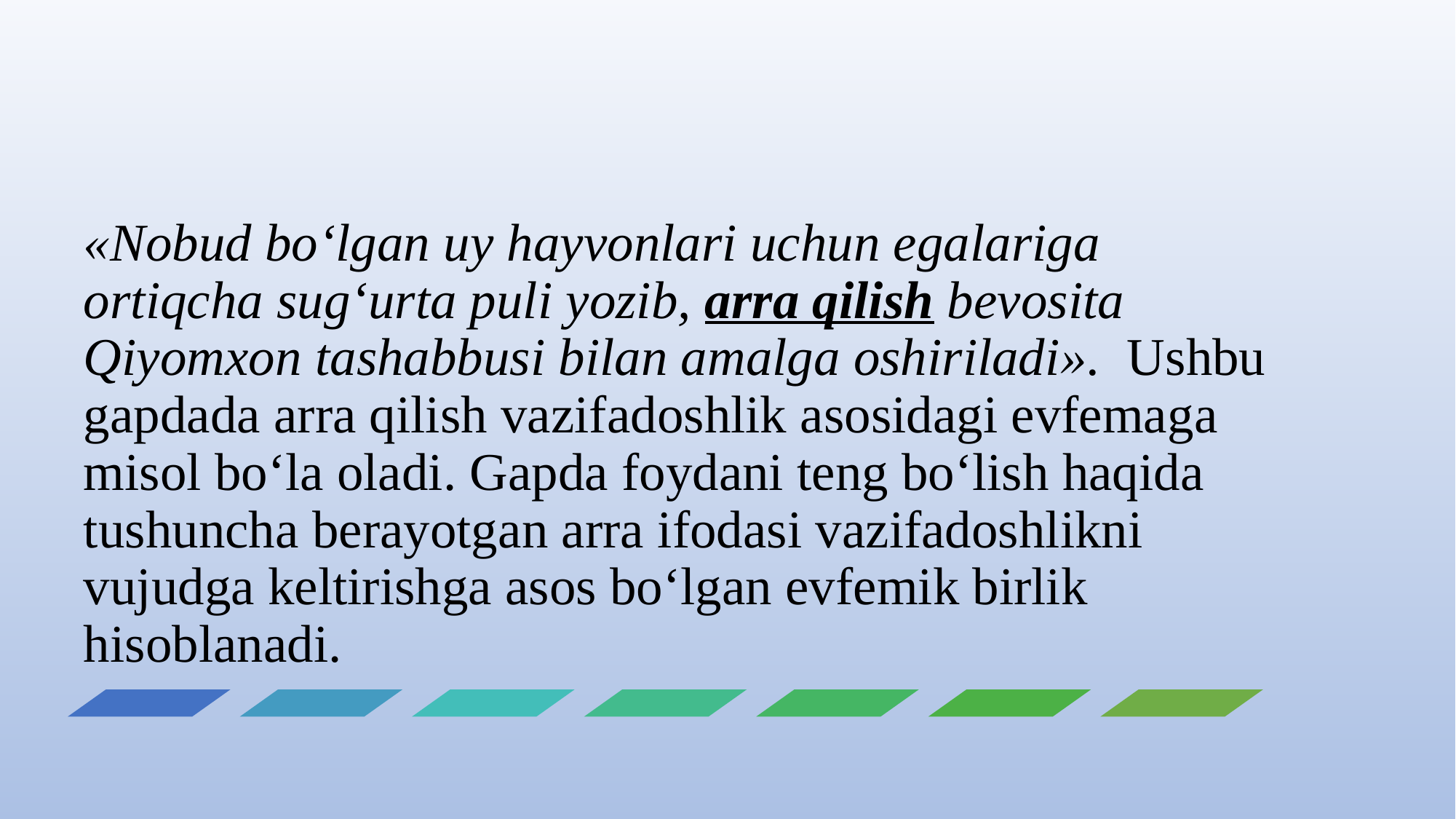

«Nobud bo‘lgan uy hayvonlari uchun egalariga ortiqcha sug‘urta puli yozib, arra qilish bevosita Qiyomxon tashabbusi bilan amalga oshiriladi».  Ushbu gapdada arra qilish vazifadoshlik asosidagi evfemaga misol bo‘la oladi. Gapda foydani teng bo‘lish haqida tushuncha berayotgan arra ifodasi vazifadoshlikni vujudga keltirishga asos bo‘lgan evfemik birlik hisoblanadi.
#